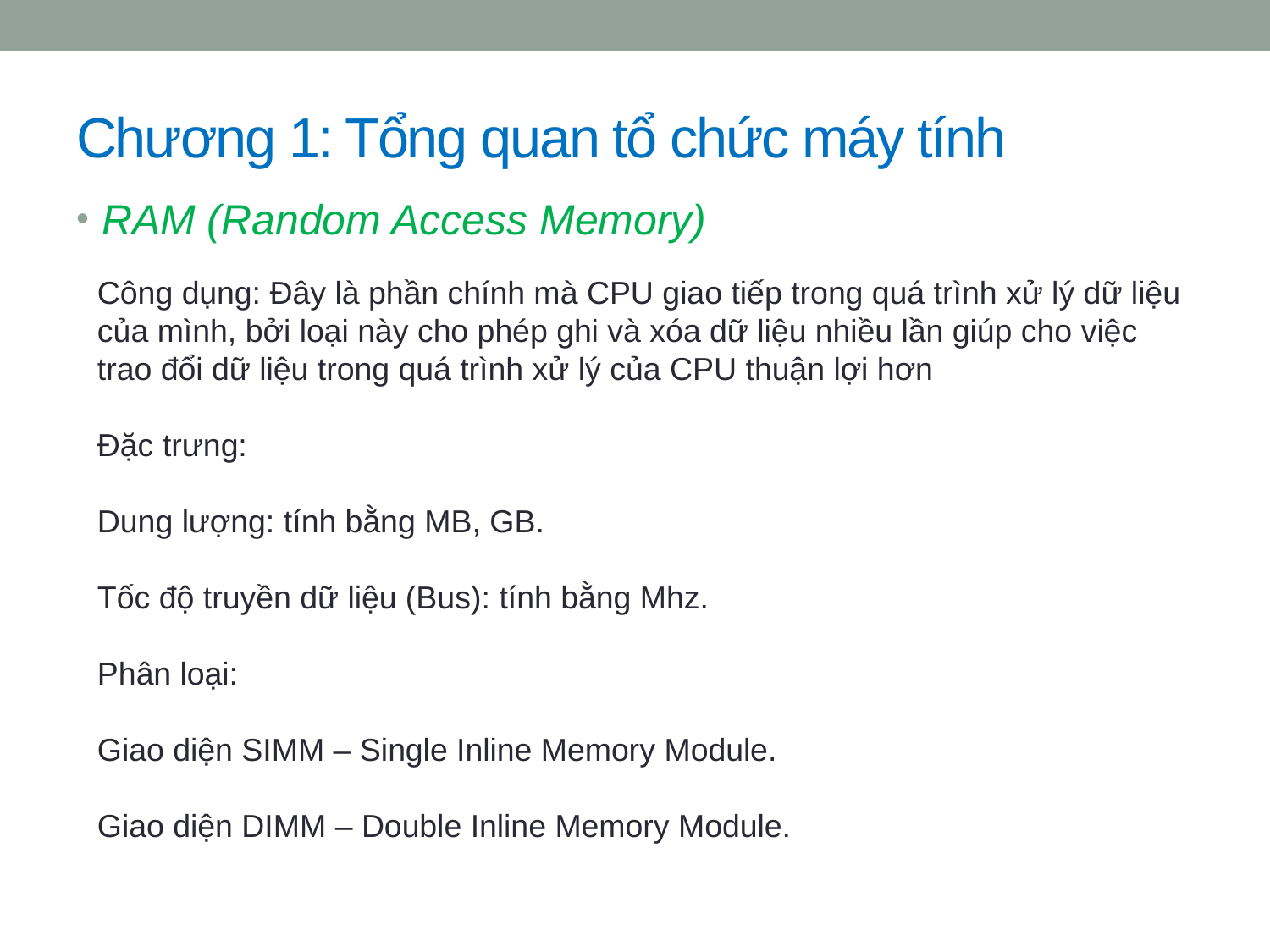

# Chương 1: Tổng quan tổ chức máy tính
RAM (Random Access Memory)

Công dụng: Đây là phần chính mà CPU giao tiếp trong quá trình xử lý dữ liệu của mình, bởi loại này cho phép ghi và xóa dữ liệu nhiều lần giúp cho việc trao đổi dữ liệu trong quá trình xử lý của CPU thuận lợi hơn

Đặc trưng:

Dung lượng: tính bằng MB, GB.

Tốc độ truyền dữ liệu (Bus): tính bằng Mhz.

Phân loại:

Giao diện SIMM – Single Inline Memory Module.

Giao diện DIMM – Double Inline Memory Module.